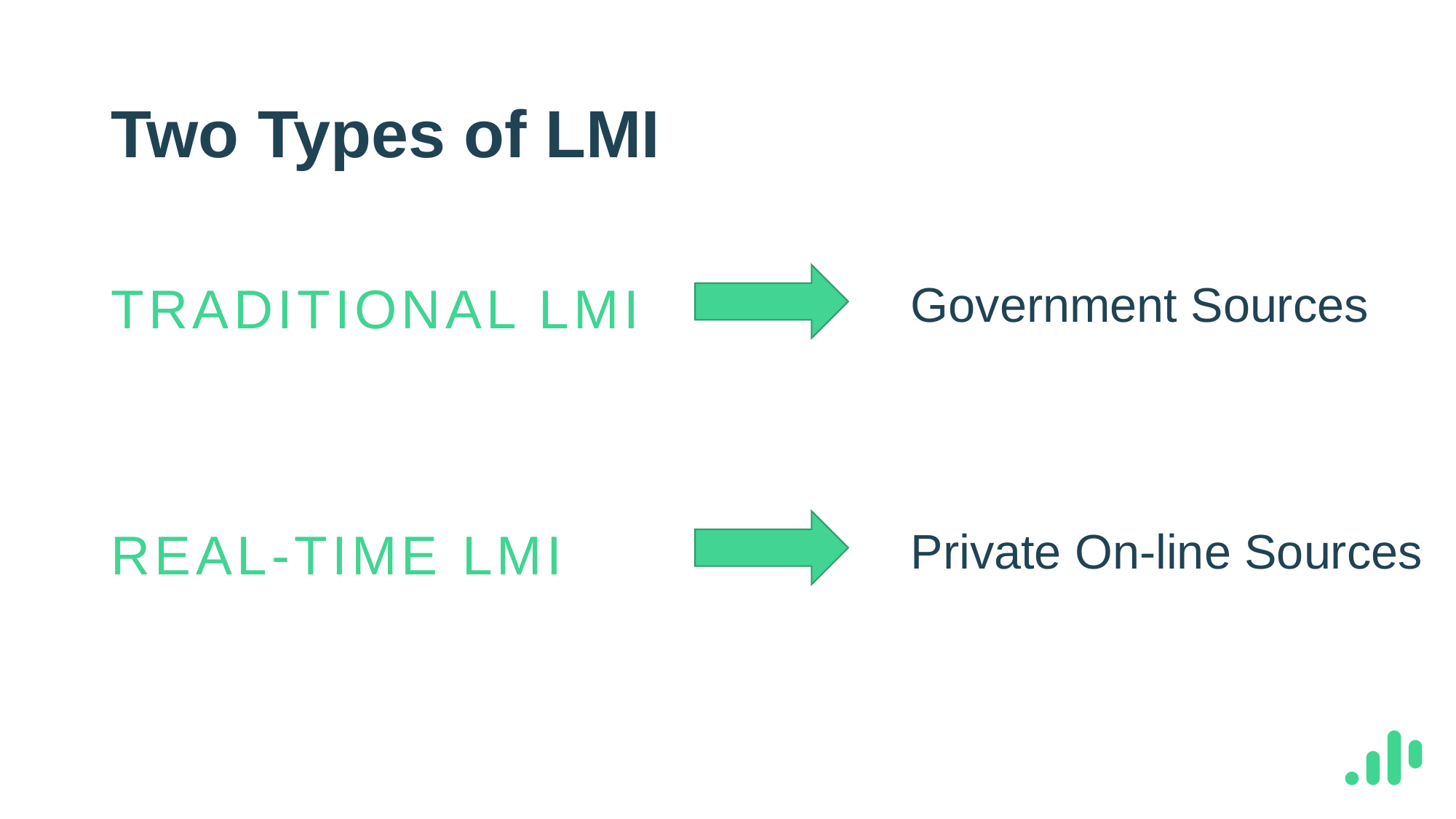

Two Types of LMI

TRADITIONAL LMI
Government Sources

REAL-TIME LMI
Private On-line Sources